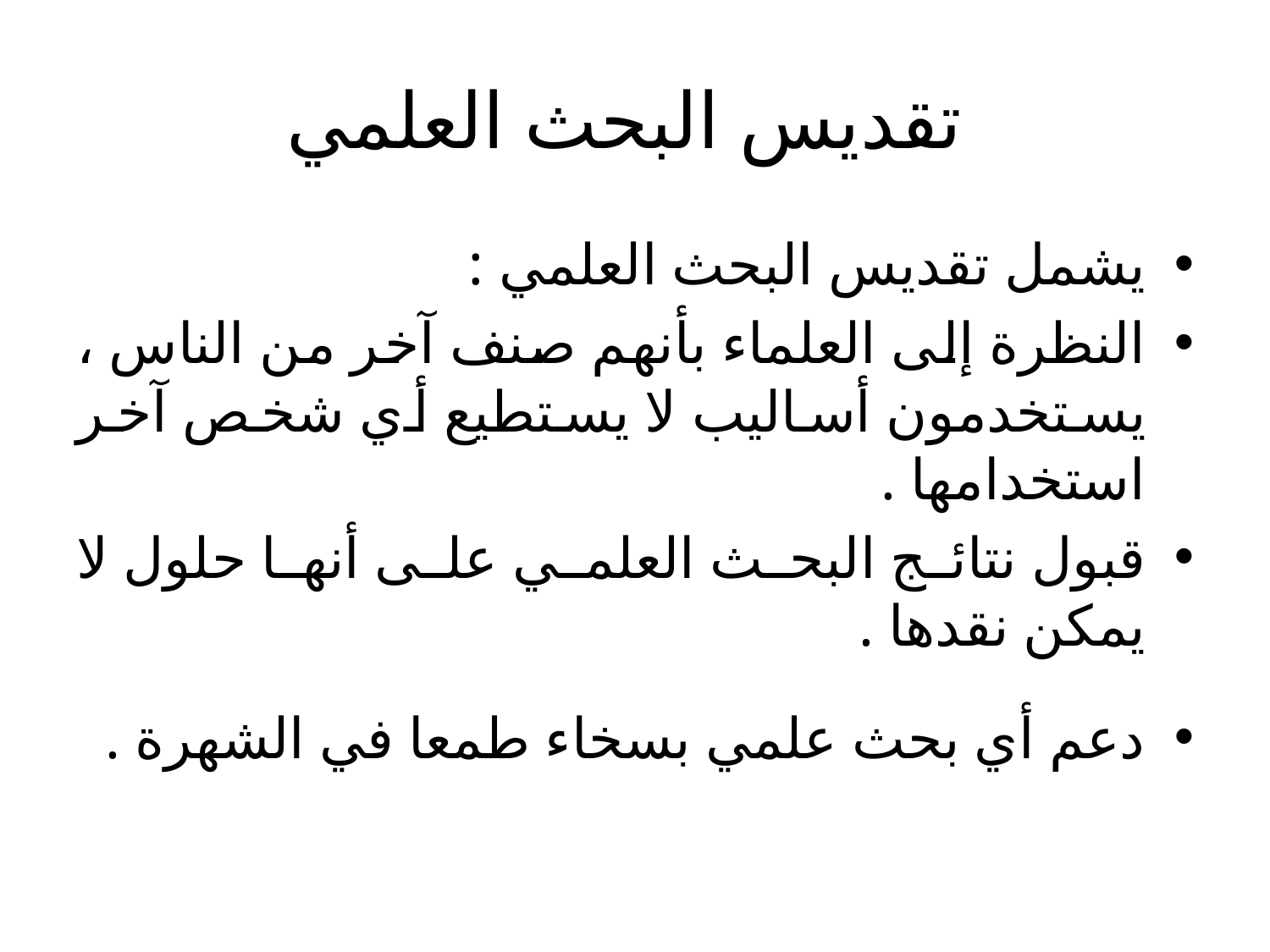

# تقديس البحث العلمي
يشمل تقديس البحث العلمي :
النظرة إلى العلماء بأنهم صنف آخر من الناس ، يستخدمون أساليب لا يستطيع أي شخص آخر استخدامها .
قبول نتائج البحث العلمي على أنها حلول لا يمكن نقدها .
دعم أي بحث علمي بسخاء طمعا في الشهرة .